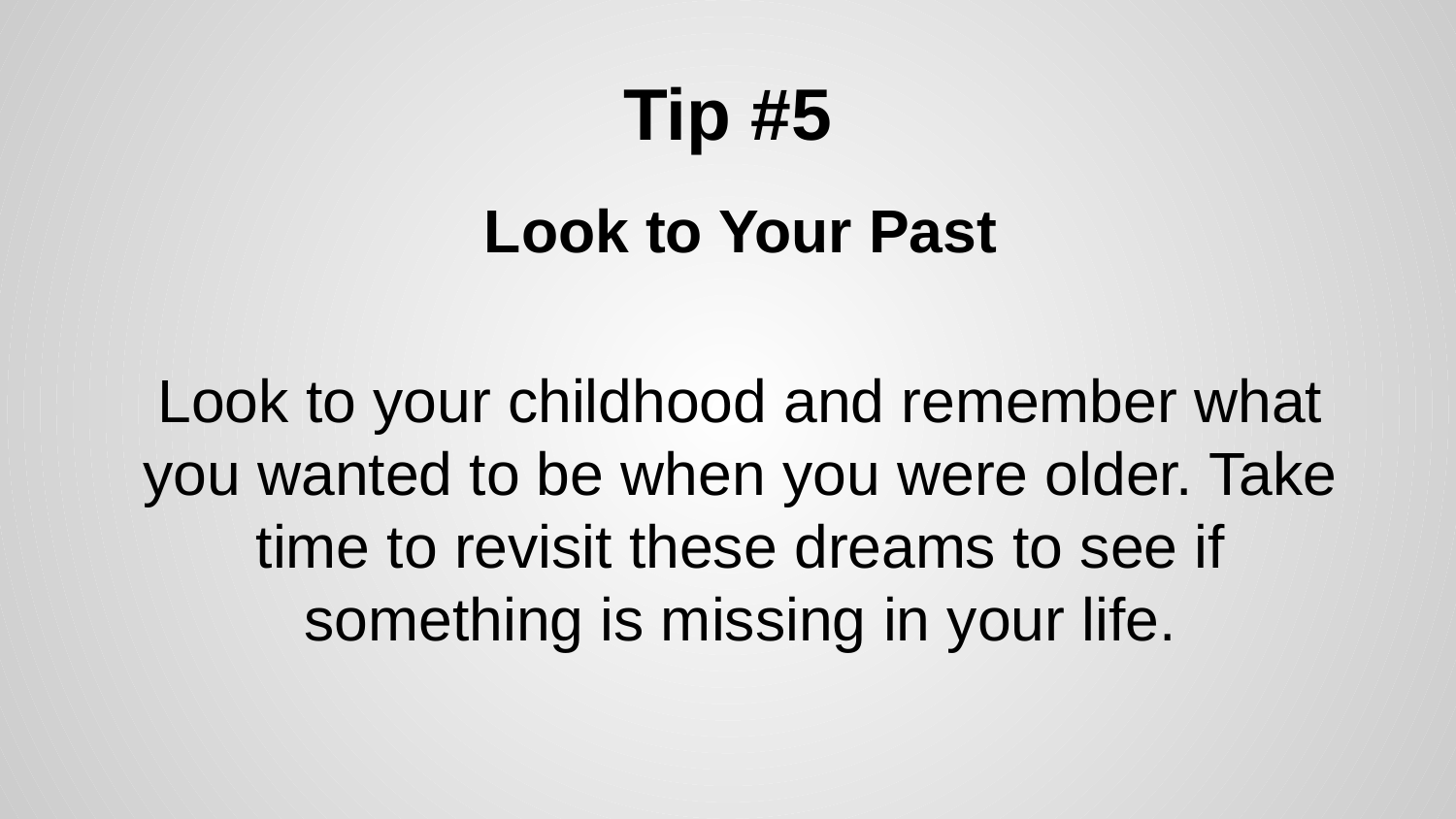

# Tip #5
Look to Your Past

Look to your childhood and remember what you wanted to be when you were older. Take time to revisit these dreams to see if something is missing in your life.